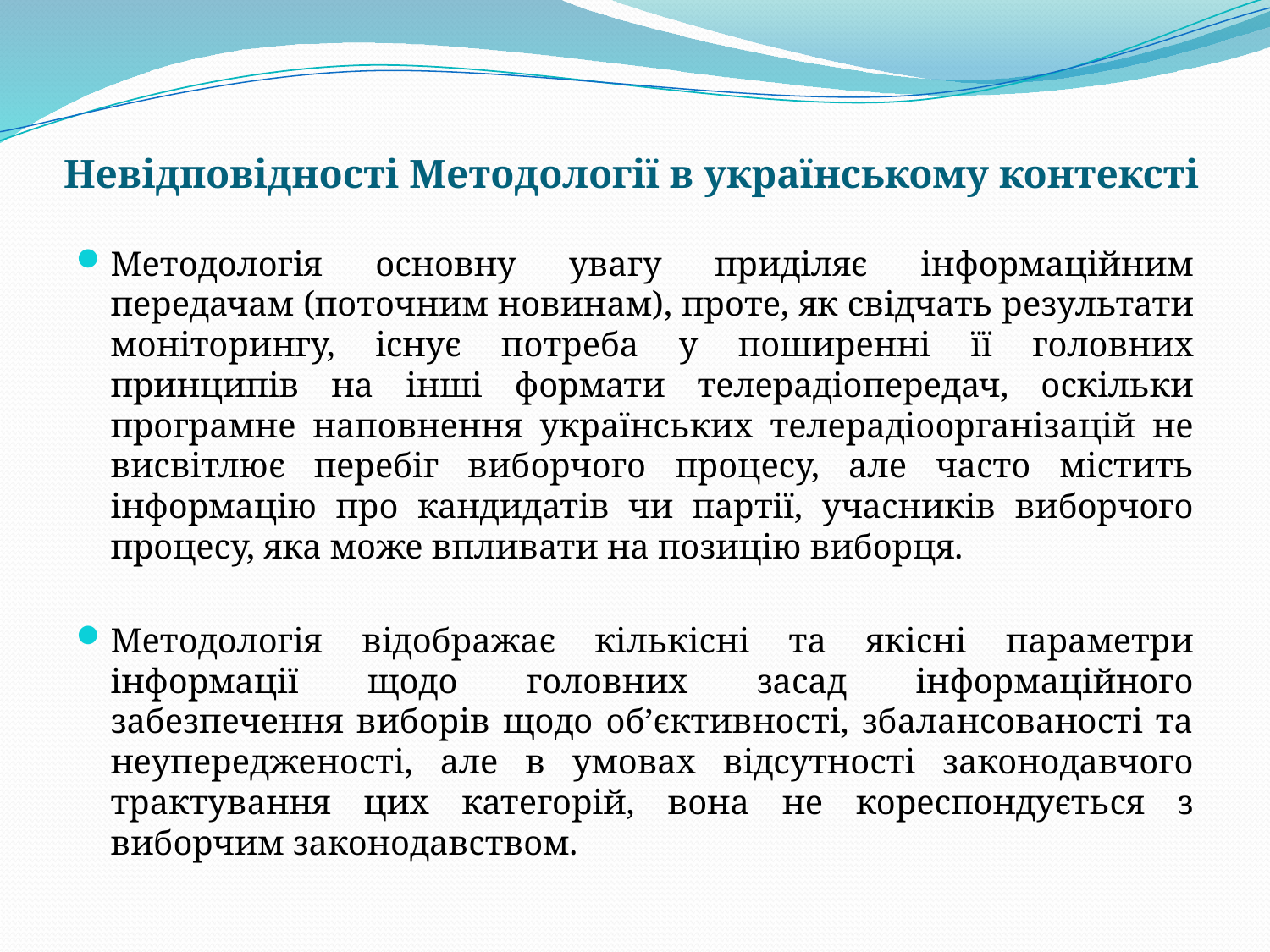

# Невідповідності Методології в українському контексті
Методологія основну увагу приділяє інформаційним передачам (поточним новинам), проте, як свідчать результати моніторингу, існує потреба у поширенні її головних принципів на інші формати телерадіопередач, оскільки програмне наповнення українських телерадіоорганізацій не висвітлює перебіг виборчого процесу, але часто містить інформацію про кандидатів чи партії, учасників виборчого процесу, яка може впливати на позицію виборця.

Методологія відображає кількісні та якісні параметри інформації щодо головних засад інформаційного забезпечення виборів щодо об’єктивності, збалансованості та неупередженості, але в умовах відсутності законодавчого трактування цих категорій, вона не кореспондується з виборчим законодавством.